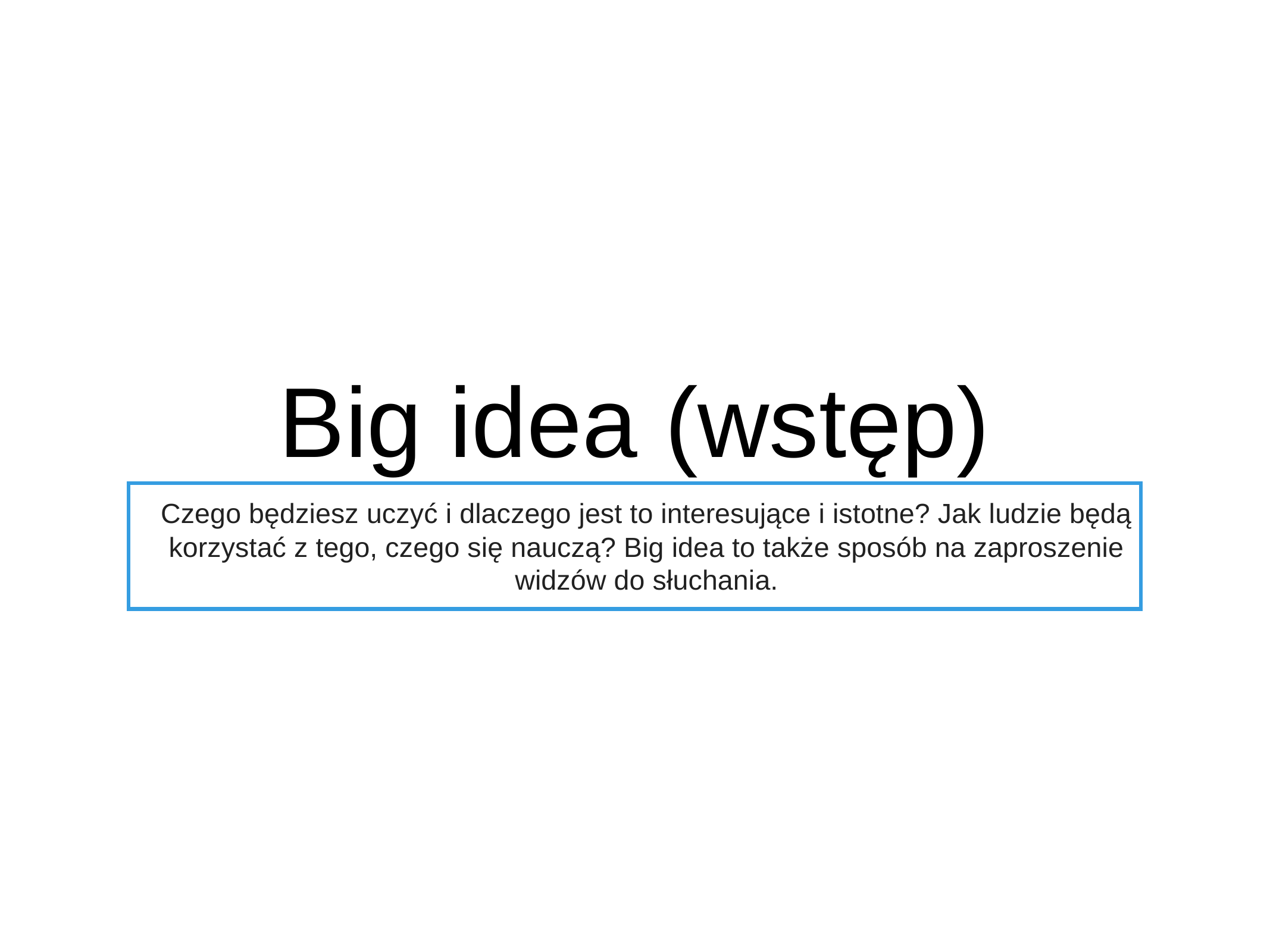

# Big idea (wstęp)

Czego będziesz uczyć i dlaczego jest to interesujące i istotne? Jak ludzie będą korzystać z tego, czego się nauczą? Big idea to także sposób na zaproszenie widzów do słuchania.